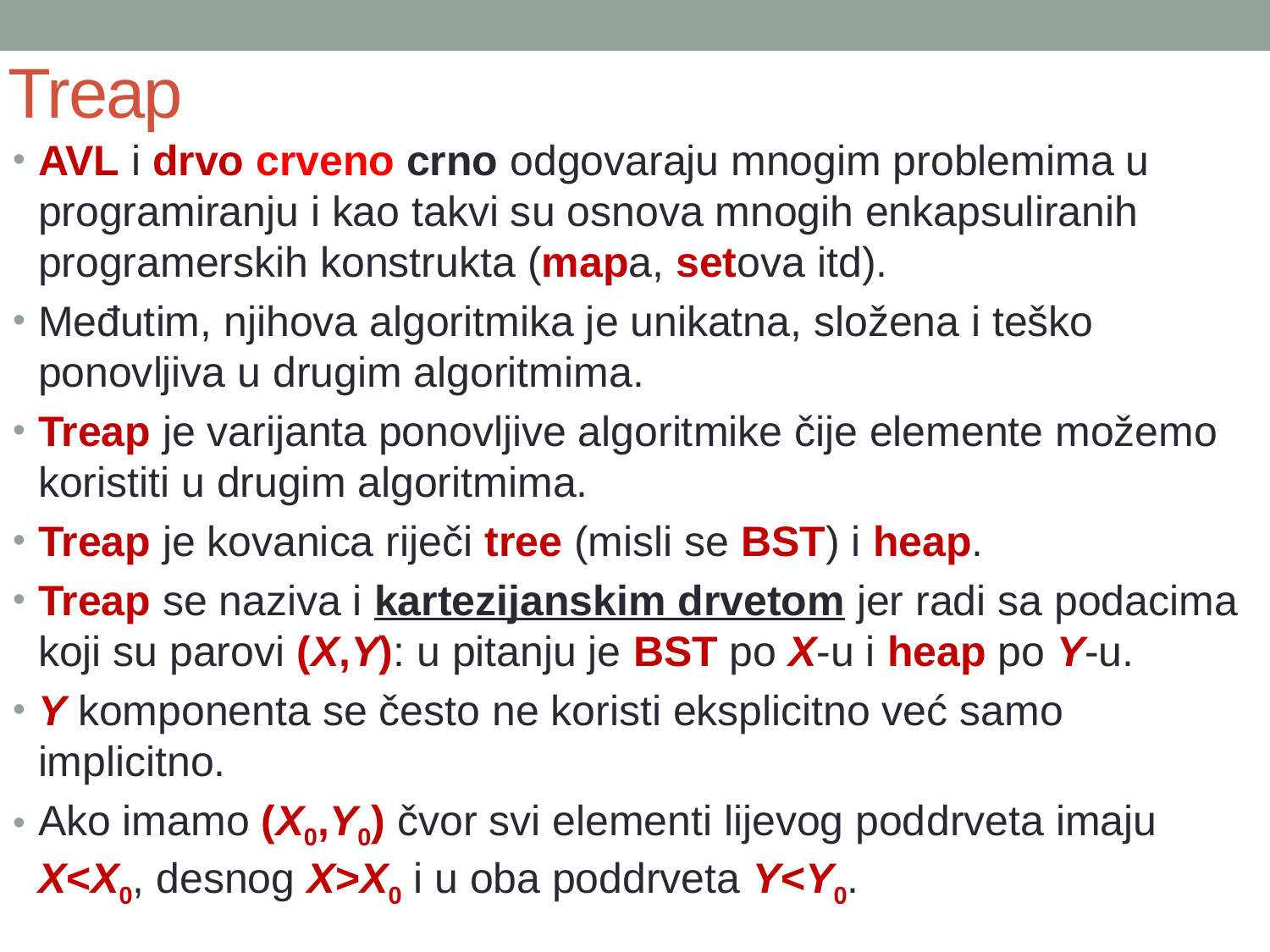

# Treap
AVL i drvo crveno crno odgovaraju mnogim problemima u programiranju i kao takvi su osnova mnogih enkapsuliranih programerskih konstrukta (mapa, setova itd).
Međutim, njihova algoritmika je unikatna, složena i teško ponovljiva u drugim algoritmima.
Treap je varijanta ponovljive algoritmike čije elemente možemo koristiti u drugim algoritmima.
Treap je kovanica riječi tree (misli se BST) i heap.
Treap se naziva i kartezijanskim drvetom jer radi sa podacima koji su parovi (X,Y): u pitanju je BST po X-u i heap po Y-u.
Y komponenta se često ne koristi eksplicitno već samo implicitno.
Ako imamo (X0,Y0) čvor svi elementi lijevog poddrveta imaju X<X0, desnog X>X0 i u oba poddrveta Y<Y0.